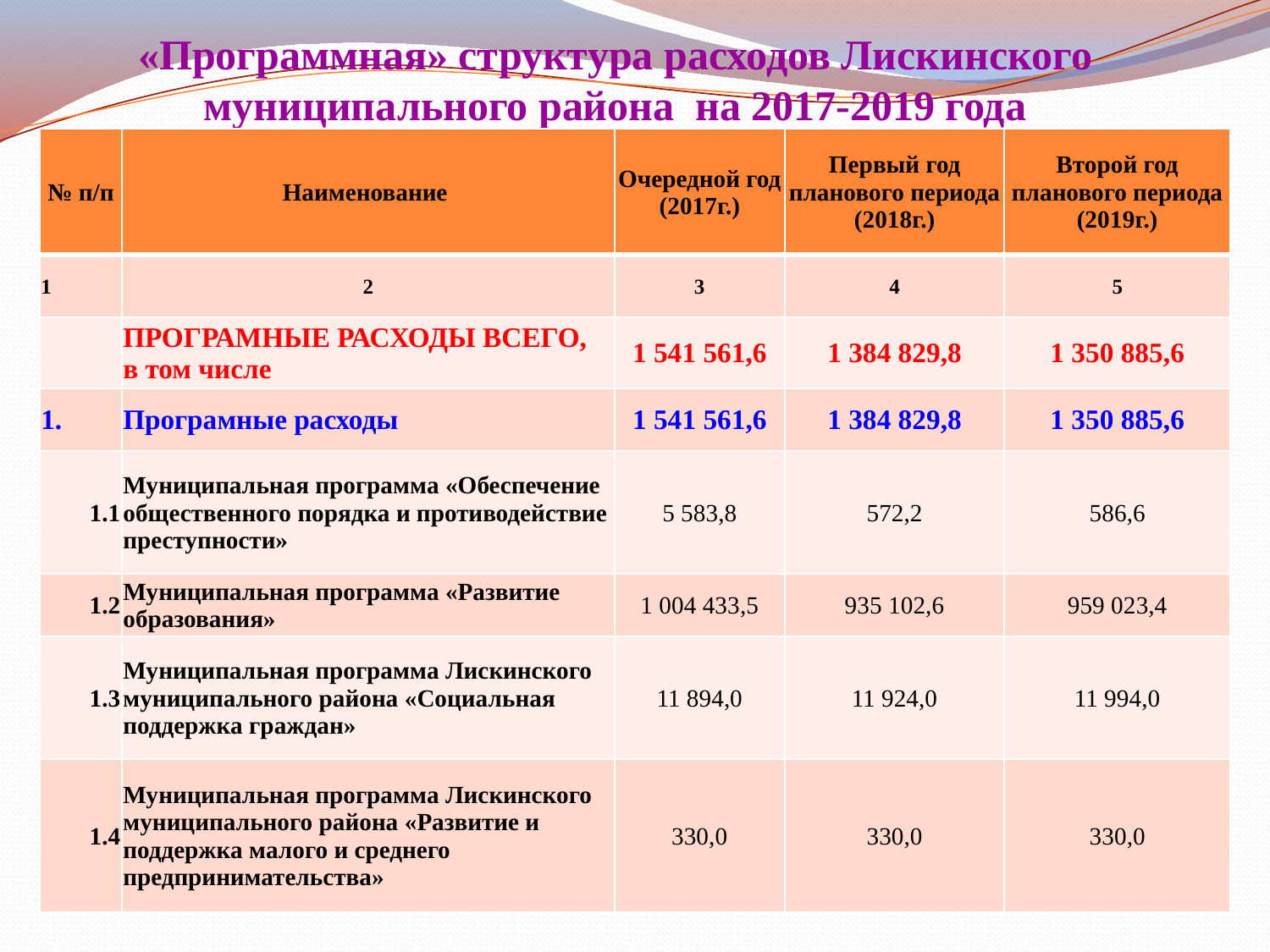

# «Программная» структура расходов Лискинского муниципального района  на 2017-2019 года
| № п/п | Наименование | Очередной год (2017г.) | Первый год планового периода (2018г.) | Второй год планового периода (2019г.) |
| --- | --- | --- | --- | --- |
| 1 | 2 | 3 | 4 | 5 |
|  | ПРОГРАМНЫЕ РАСХОДЫ ВСЕГО, в том числе | 1 541 561,6 | 1 384 829,8 | 1 350 885,6 |
| 1. | Програмные расходы | 1 541 561,6 | 1 384 829,8 | 1 350 885,6 |
| 1.1 | Муниципальная программа «Обеспечение общественного порядка и противодействие преступности» | 5 583,8 | 572,2 | 586,6 |
| 1.2 | Муниципальная программа «Развитие образования» | 1 004 433,5 | 935 102,6 | 959 023,4 |
| 1.3 | Муниципальная программа Лискинского муниципального района «Социальная поддержка граждан» | 11 894,0 | 11 924,0 | 11 994,0 |
| 1.4 | Муниципальная программа Лискинского муниципального района «Развитие и поддержка малого и среднего предпринимательства» | 330,0 | 330,0 | 330,0 |